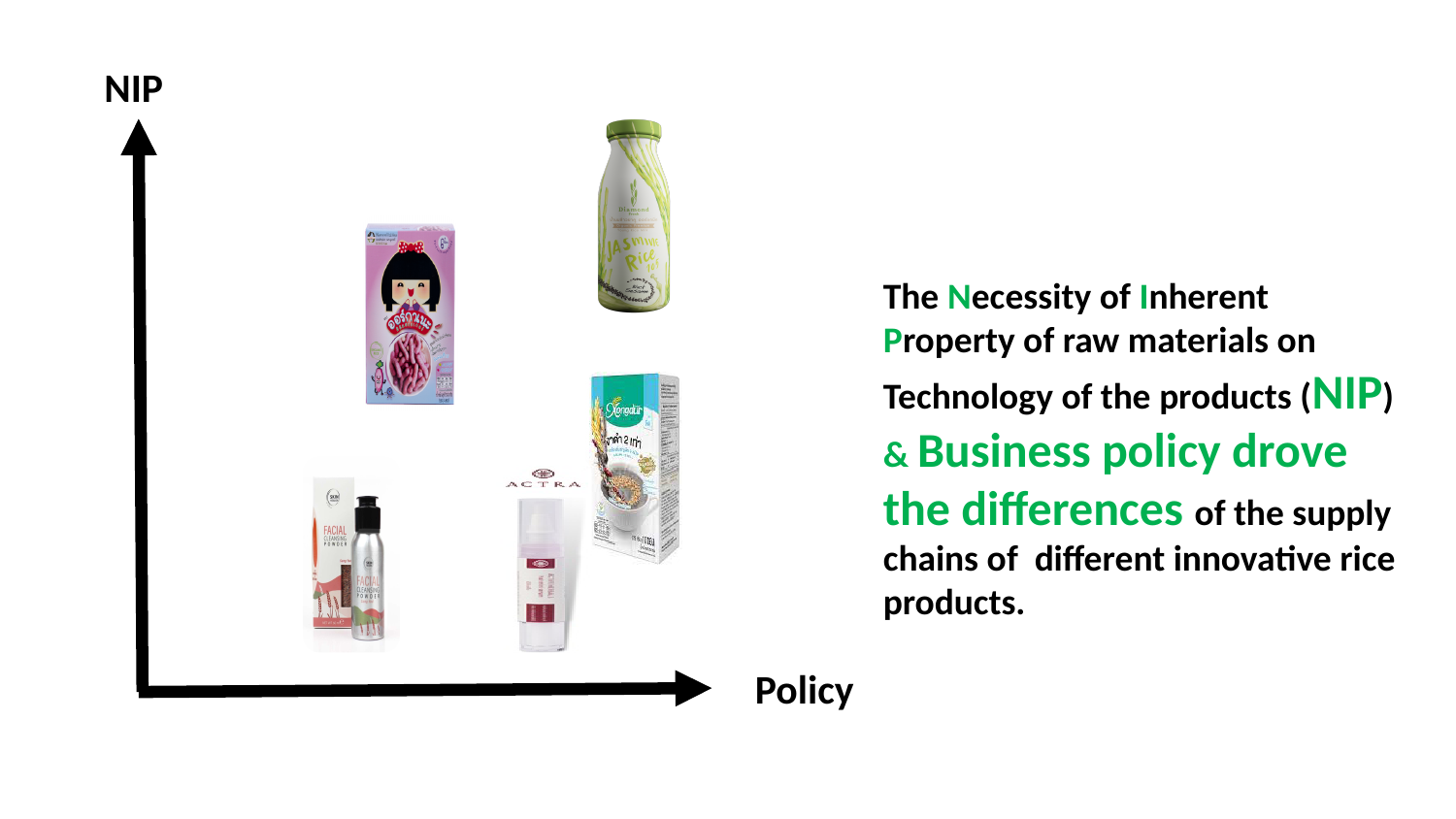

NIP
Policy

The Necessity of Inherent Property of raw materials on Technology of the products (NIP) & Business policy drove the differences of the supply chains of  different innovative rice products.